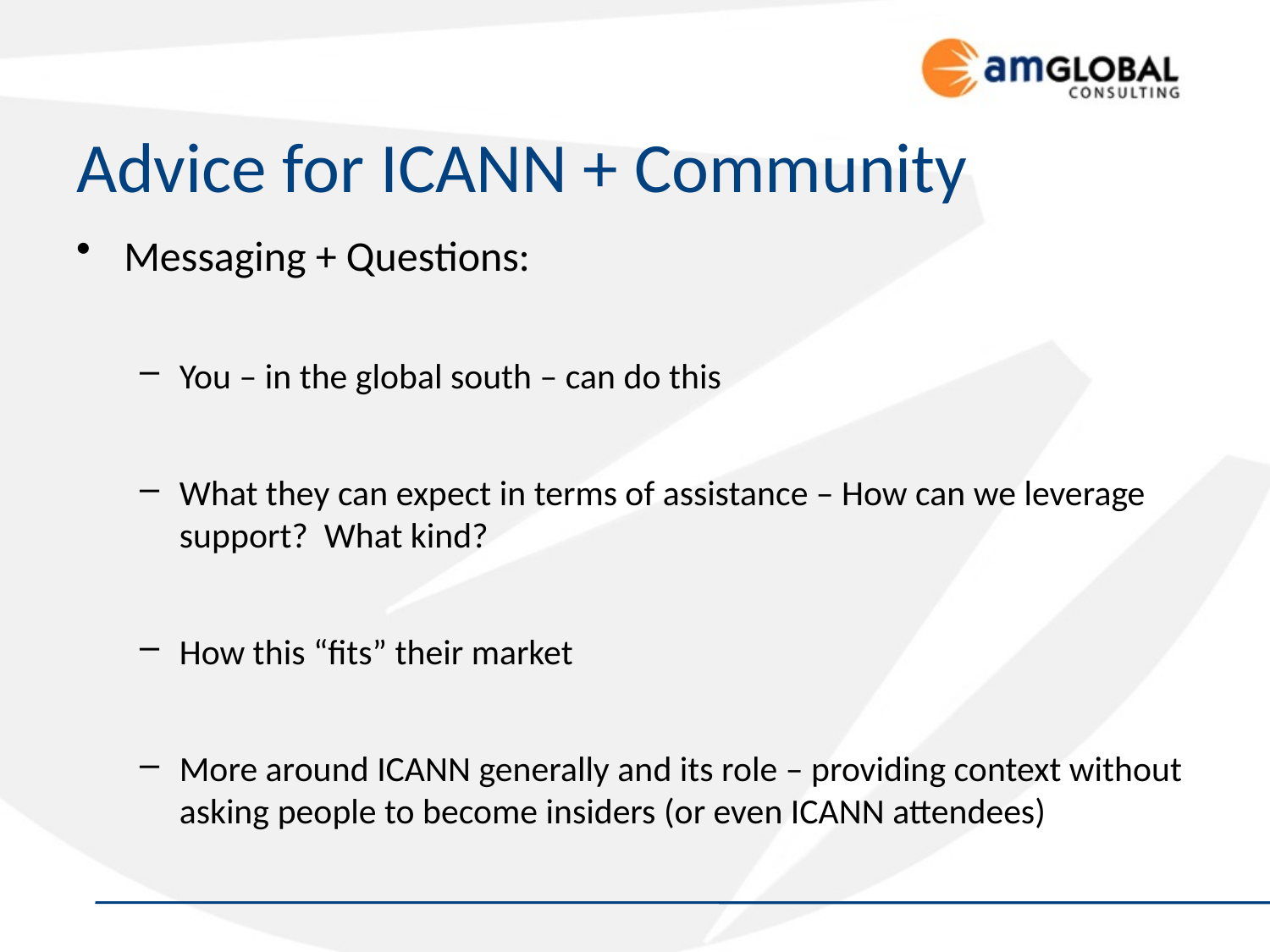

# Advice for ICANN + Community
Messaging + Questions:

You – in the global south – can do this

What they can expect in terms of assistance – How can we leverage support?  What kind?

How this “fits” their market

More around ICANN generally and its role – providing context without asking people to become insiders (or even ICANN attendees)